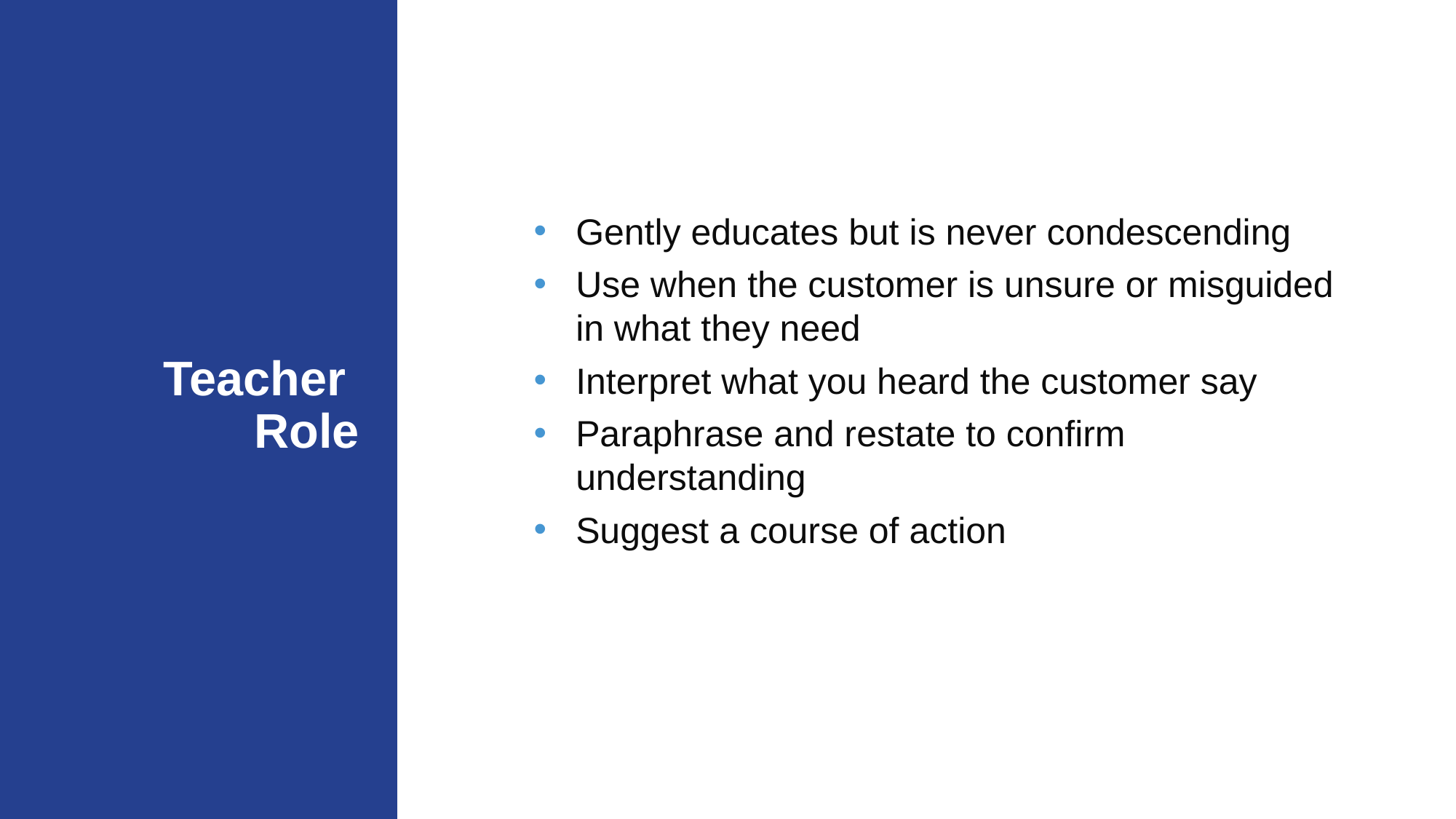

Gently educates but is never condescending
Use when the customer is unsure or misguided in what they need
Interpret what you heard the customer say
Paraphrase and restate to confirm  understanding
Suggest a course of action

# Teacher Role